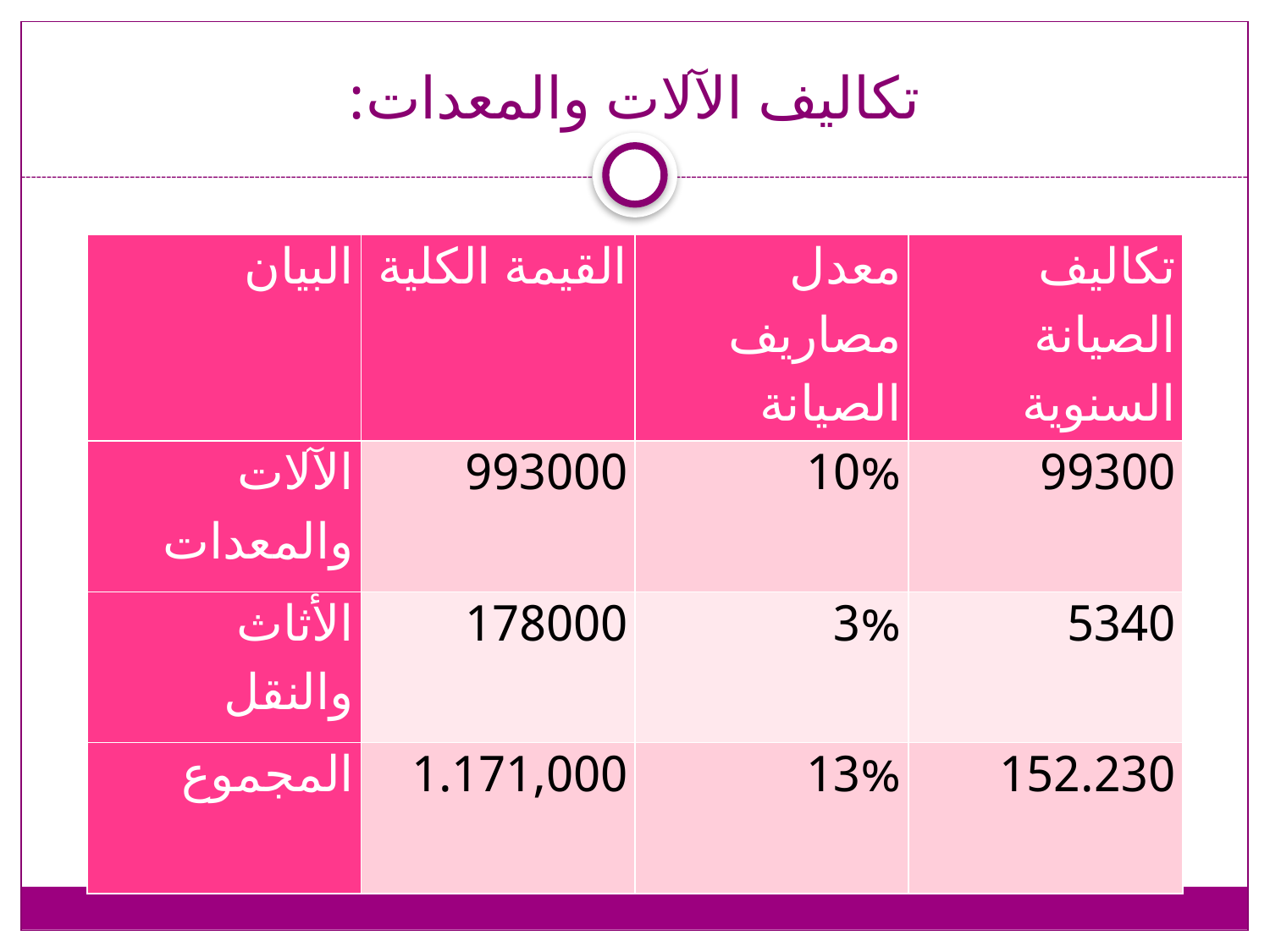

# تكاليف الآلات والمعدات:
| البيان | القيمة الكلية | معدل مصاريف الصيانة | تكاليف الصيانة السنوية |
| --- | --- | --- | --- |
| الآلات والمعدات | 993000 | 10% | 99300 |
| الأثاث والنقل | 178000 | 3% | 5340 |
| المجموع | 1.171,000 | 13% | 152.230 |